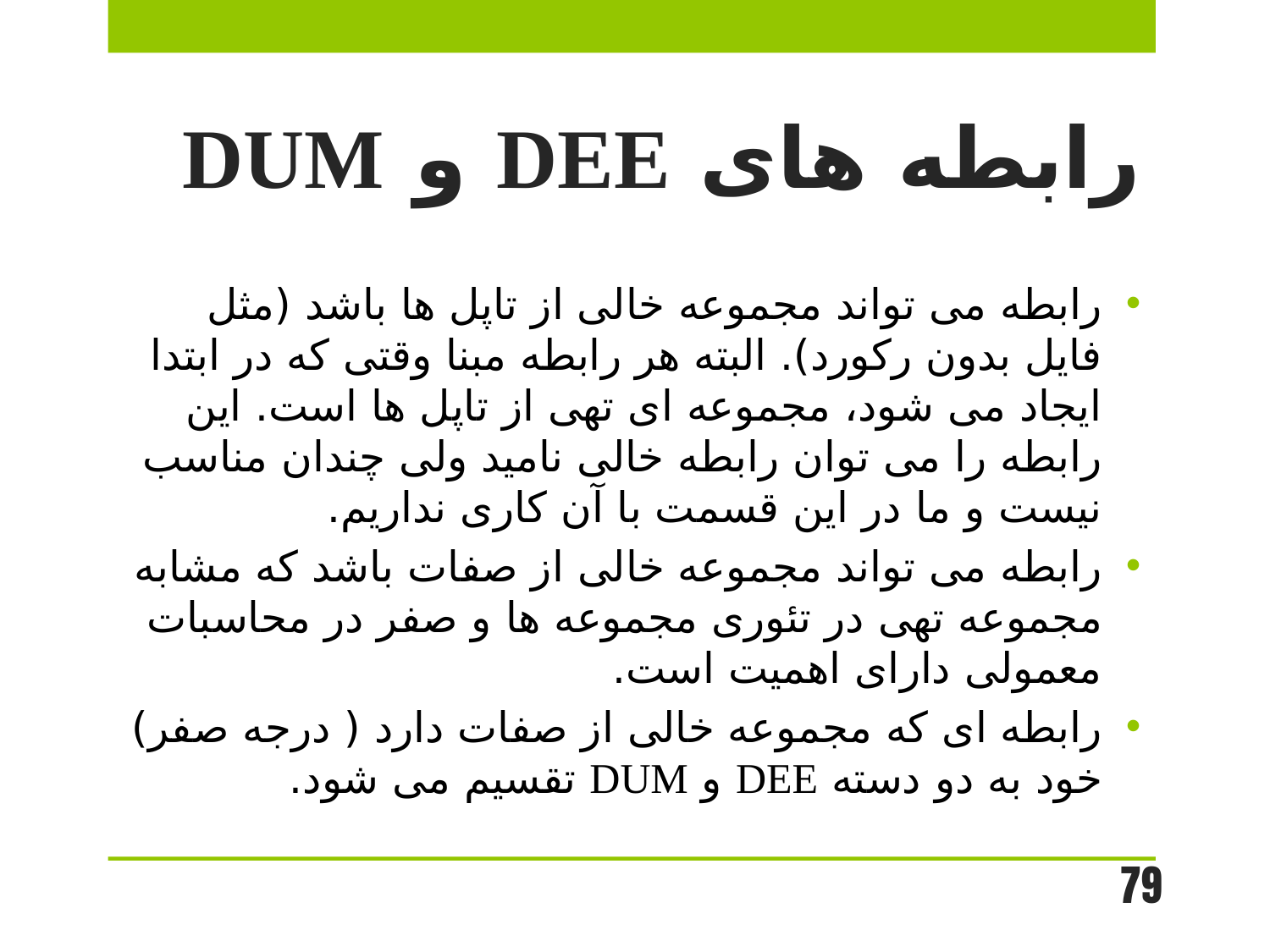

# رابطه های DEE و DUM
رابطه می تواند مجموعه خالی از تاپل ها باشد (مثل فایل بدون رکورد). البته هر رابطه مبنا وقتی که در ابتدا ایجاد می شود، مجموعه ای تهی از تاپل ها است. این رابطه را می توان رابطه خالی نامید ولی چندان مناسب نیست و ما در این قسمت با آن کاری نداریم.
رابطه می تواند مجموعه خالی از صفات باشد که مشابه مجموعه تهی در تئوری مجموعه ها و صفر در محاسبات معمولی دارای اهمیت است.
رابطه ای که مجموعه خالی از صفات دارد ( درجه صفر) خود به دو دسته DEE و DUM تقسیم می شود.
79